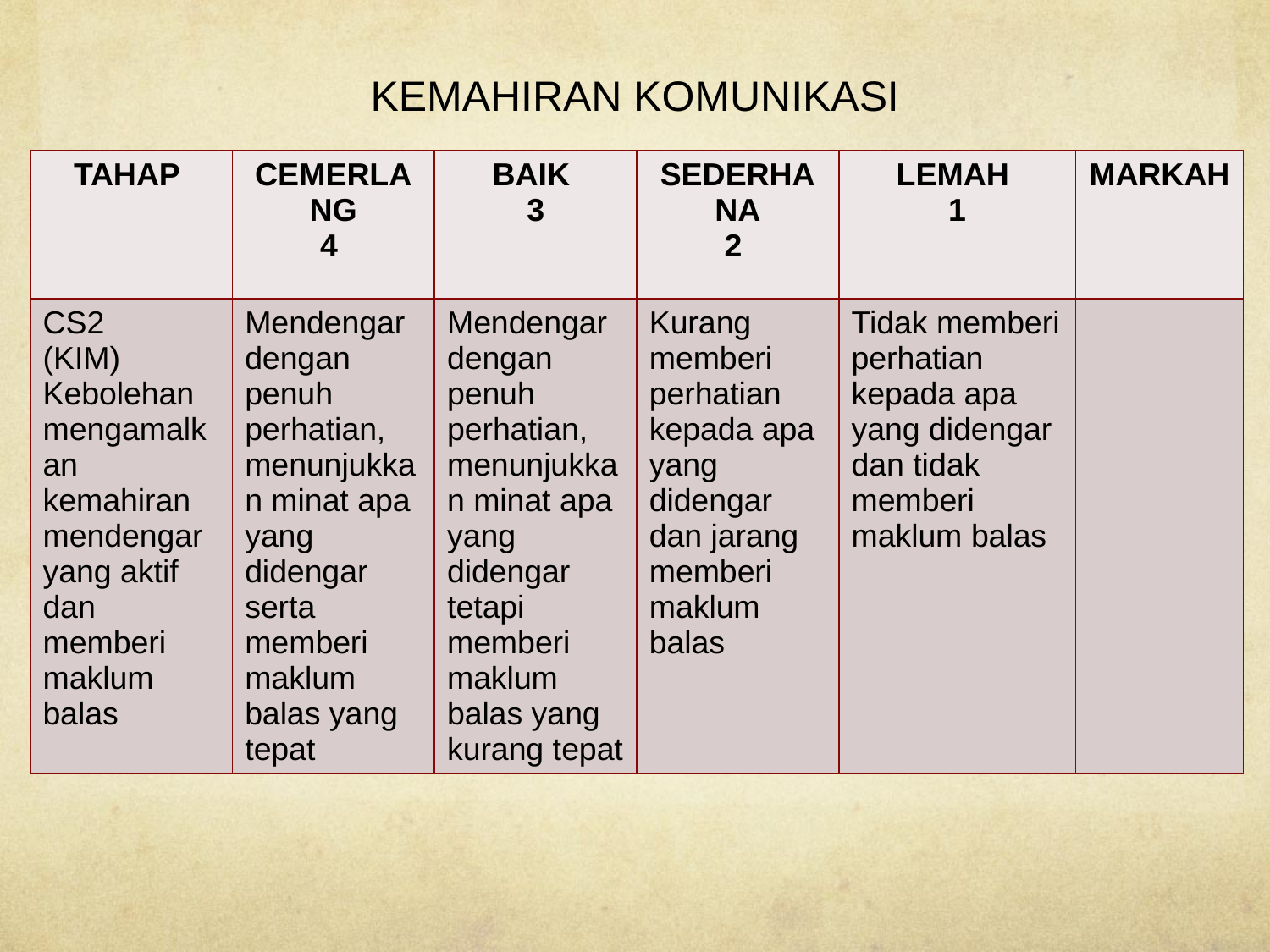

# KEMAHIRAN KOMUNIKASI
| TAHAP | CEMERLANG 4 | BAIK 3 | SEDERHANA 2 | LEMAH 1 | MARKAH |
| --- | --- | --- | --- | --- | --- |
| CS2 (KIM) Kebolehan mengamalkan kemahiran mendengar yang aktif dan memberi maklum balas | Mendengar dengan penuh perhatian, menunjukkan minat apa yang didengar serta memberi maklum balas yang tepat | Mendengar dengan penuh perhatian, menunjukkan minat apa yang didengar tetapi memberi maklum balas yang kurang tepat | Kurang memberi perhatian kepada apa yang didengar dan jarang memberi maklum balas | Tidak memberi perhatian kepada apa yang didengar dan tidak memberi maklum balas |  |